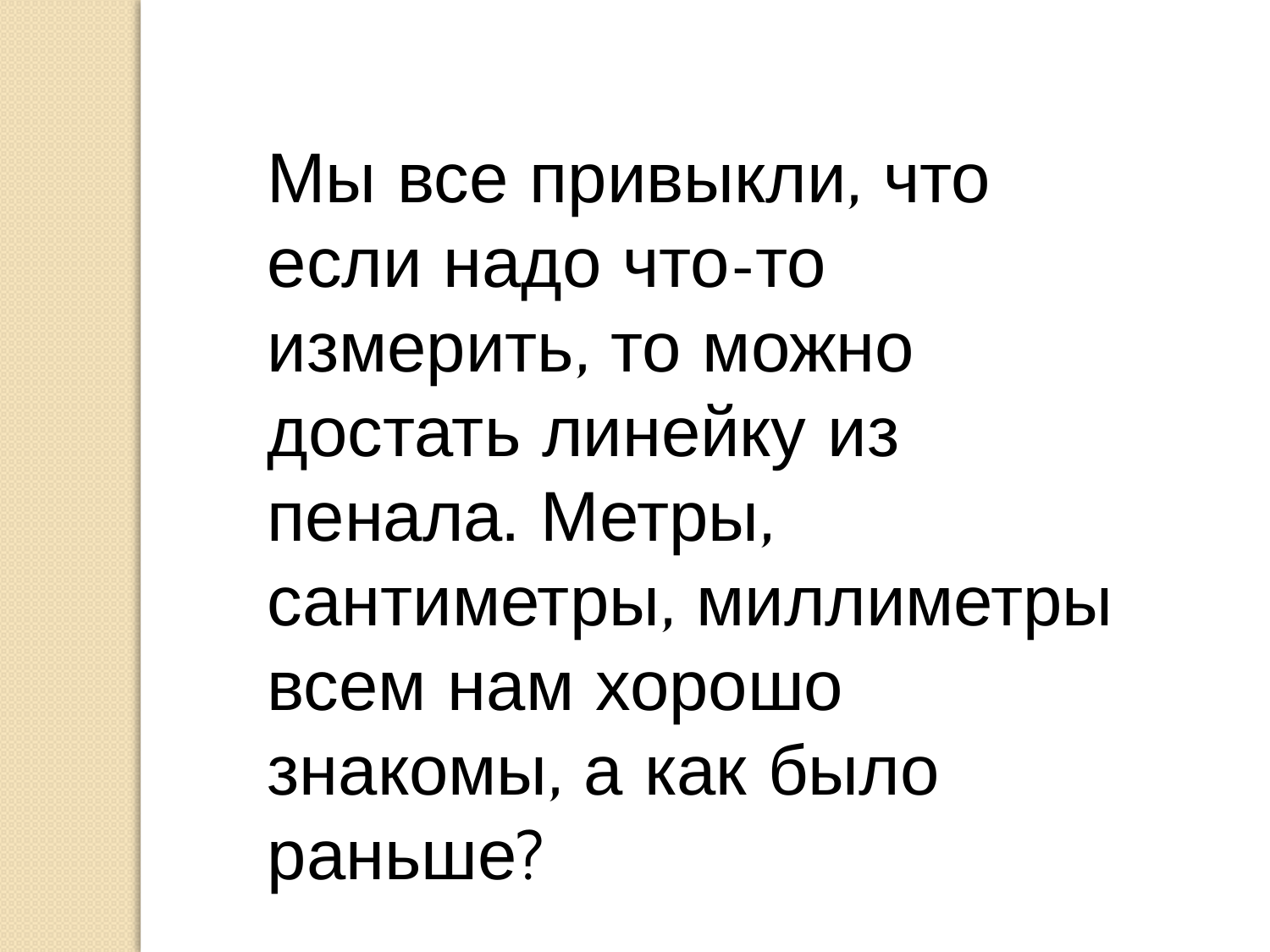

Мы все привыкли, что если надо что-то измерить, то можно достать линейку из пенала. Метры, сантиметры, миллиметры всем нам хорошо знакомы, а как было раньше?